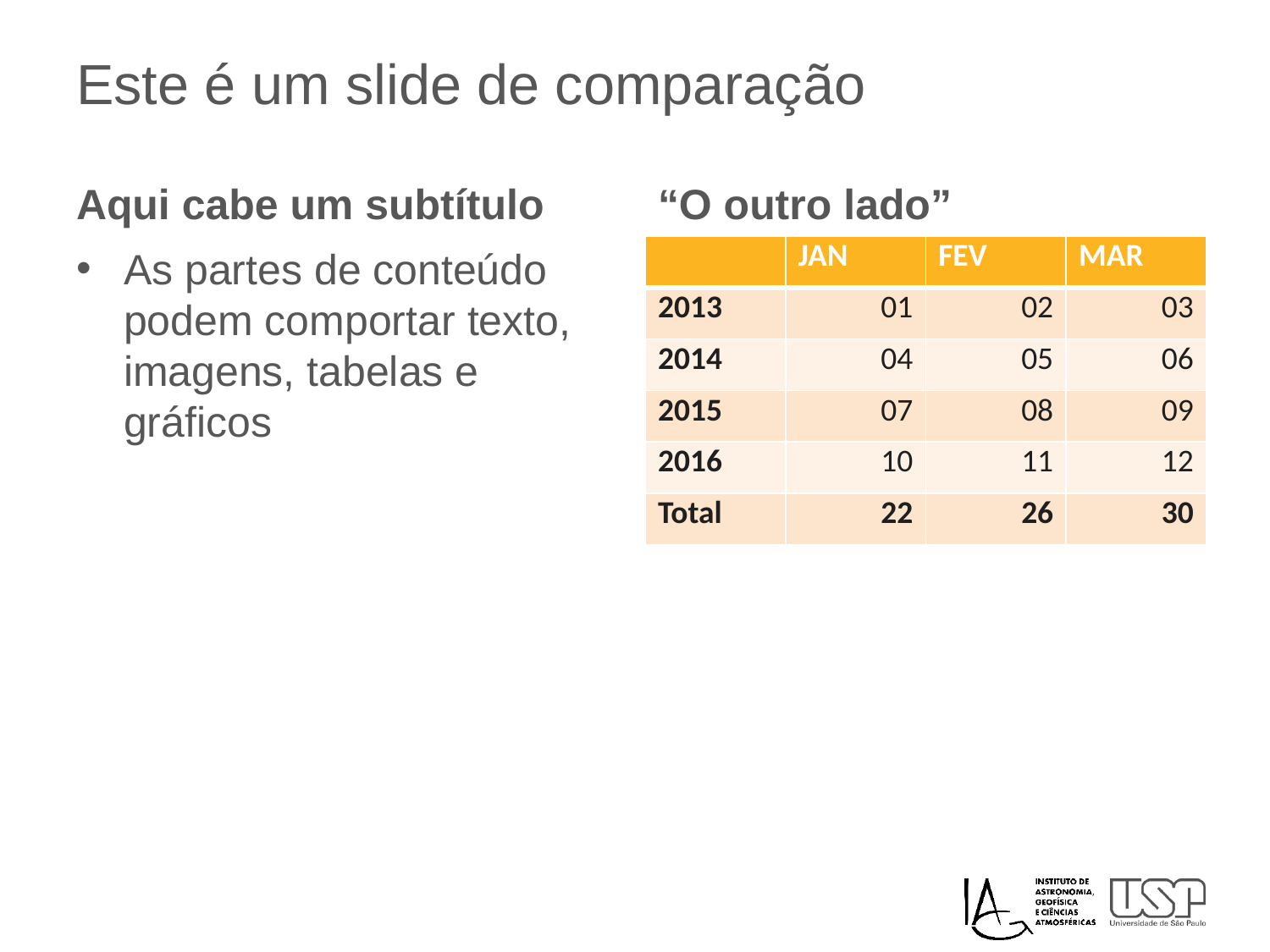

# Este é um slide de comparação
Aqui cabe um subtítulo
“O outro lado”
|  | JAN | FEV | MAR |
| --- | --- | --- | --- |
| 2013 | 01 | 02 | 03 |
| 2014 | 04 | 05 | 06 |
| 2015 | 07 | 08 | 09 |
| 2016 | 10 | 11 | 12 |
| Total | 22 | 26 | 30 |
As partes de conteúdo podem comportar texto, imagens, tabelas e gráficos